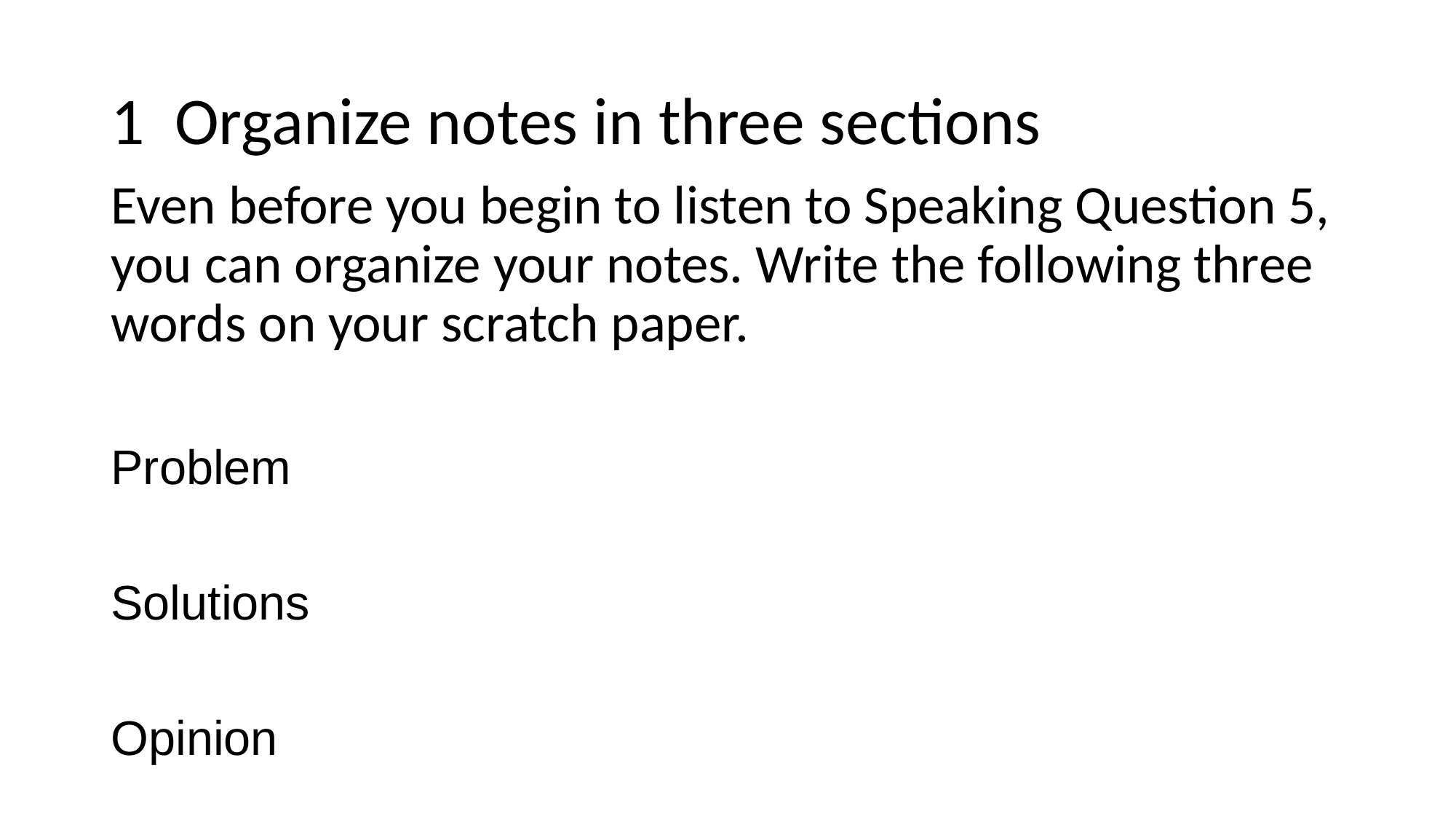

# 1  Organize notes in three sections
Even before you begin to listen to Speaking Question 5, you can organize your notes. Write the following three words on your scratch paper.

Problem

Solutions

Opinion